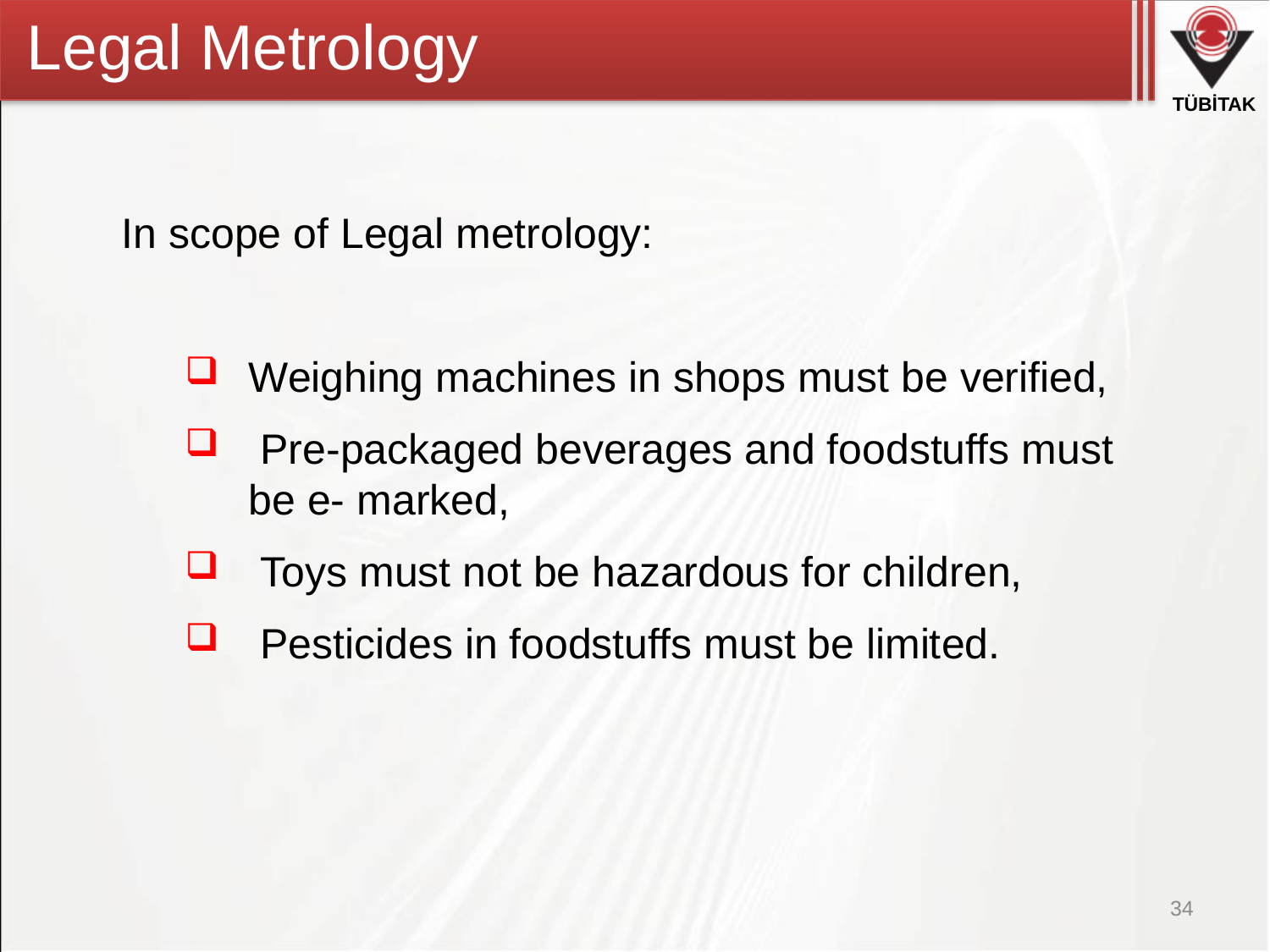

Legal Metrology
In scope of Legal metrology:

Weighing machines in shops must be verified,
 Pre-packaged beverages and foodstuffs must be e- marked,
 Toys must not be hazardous for children,
 Pesticides in foodstuffs must be limited.
34